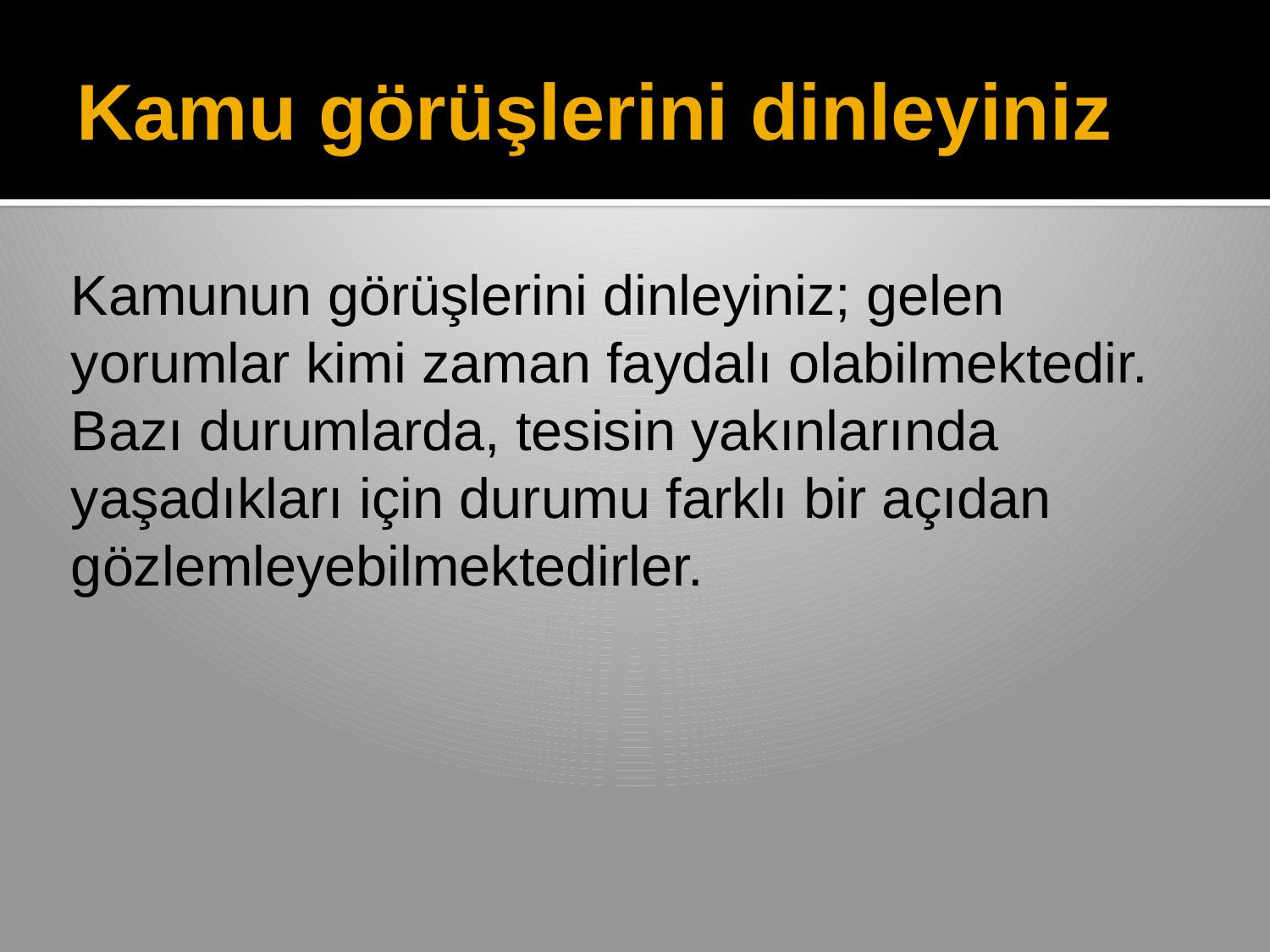

# Kamu görüşlerini dinleyiniz
Kamunun görüşlerini dinleyiniz; gelen yorumlar kimi zaman faydalı olabilmektedir. Bazı durumlarda, tesisin yakınlarında yaşadıkları için durumu farklı bir açıdan gözlemleyebilmektedirler.